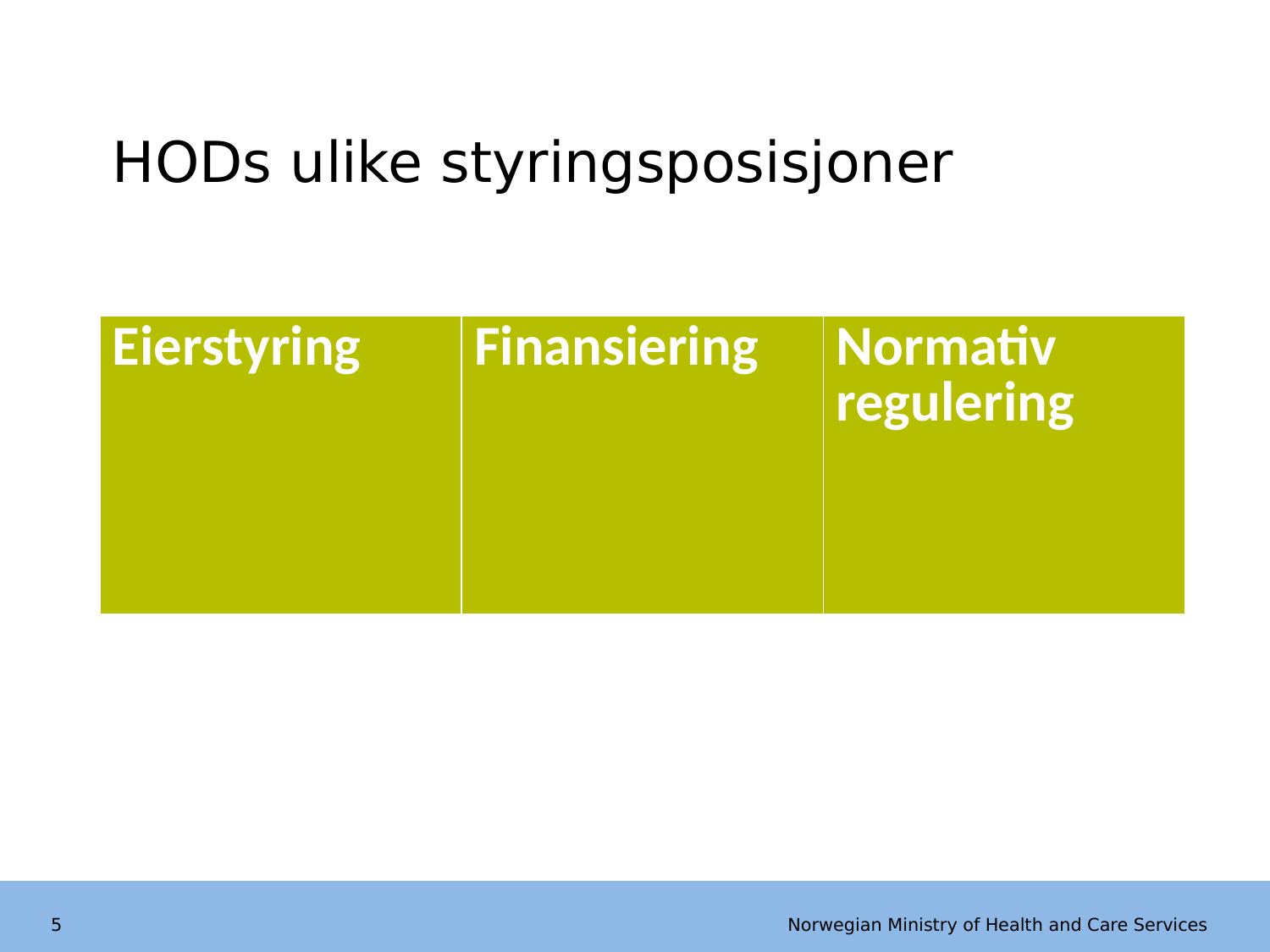

# HODs ulike styringsposisjoner
| Eierstyring | Finansiering | Normativ regulering |
| --- | --- | --- |
5